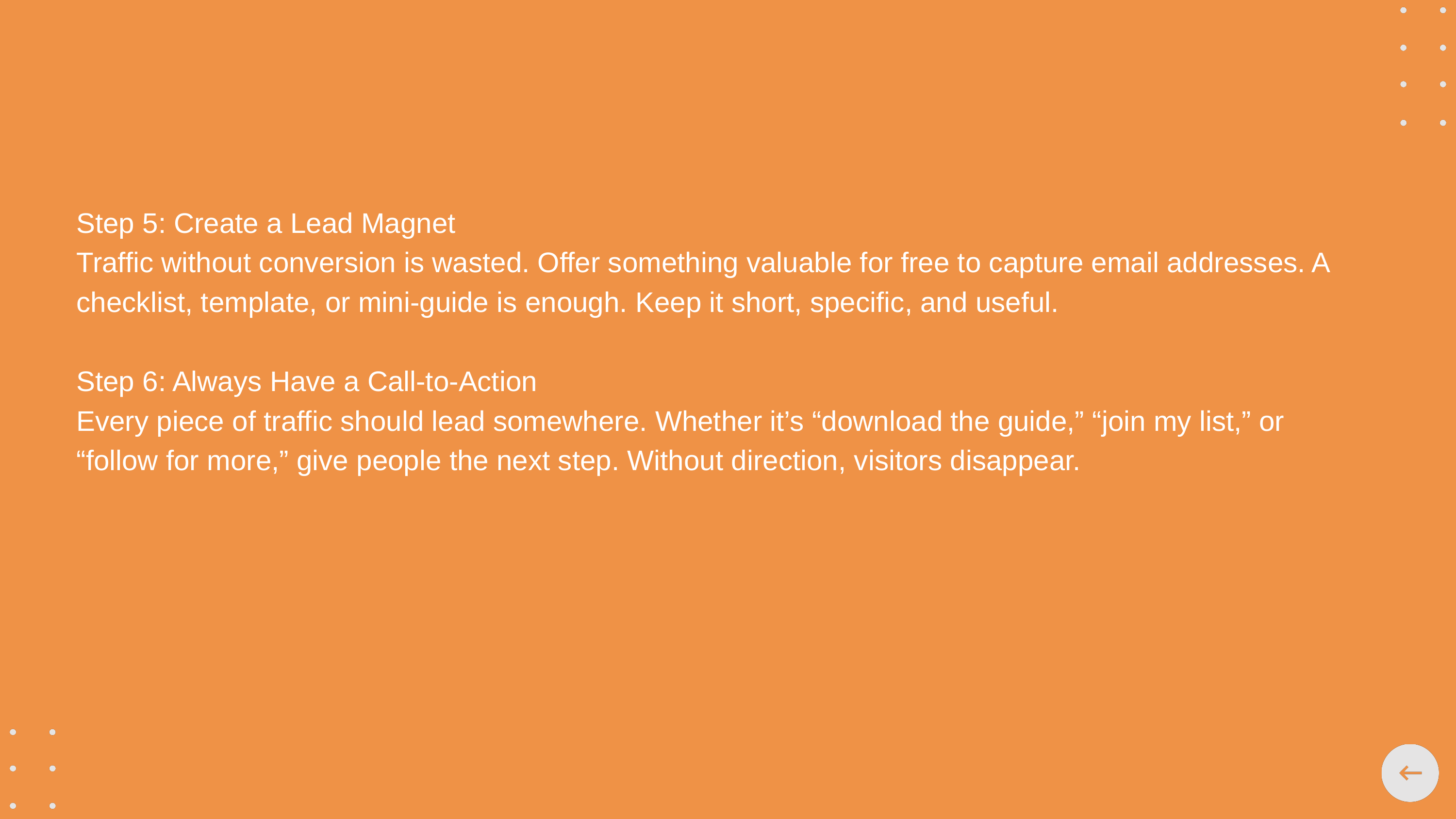

Step 5: Create a Lead Magnet
Traffic without conversion is wasted. Offer something valuable for free to capture email addresses. A checklist, template, or mini-guide is enough. Keep it short, specific, and useful.

Step 6: Always Have a Call-to-Action
Every piece of traffic should lead somewhere. Whether it’s “download the guide,” “join my list,” or “follow for more,” give people the next step. Without direction, visitors disappear.